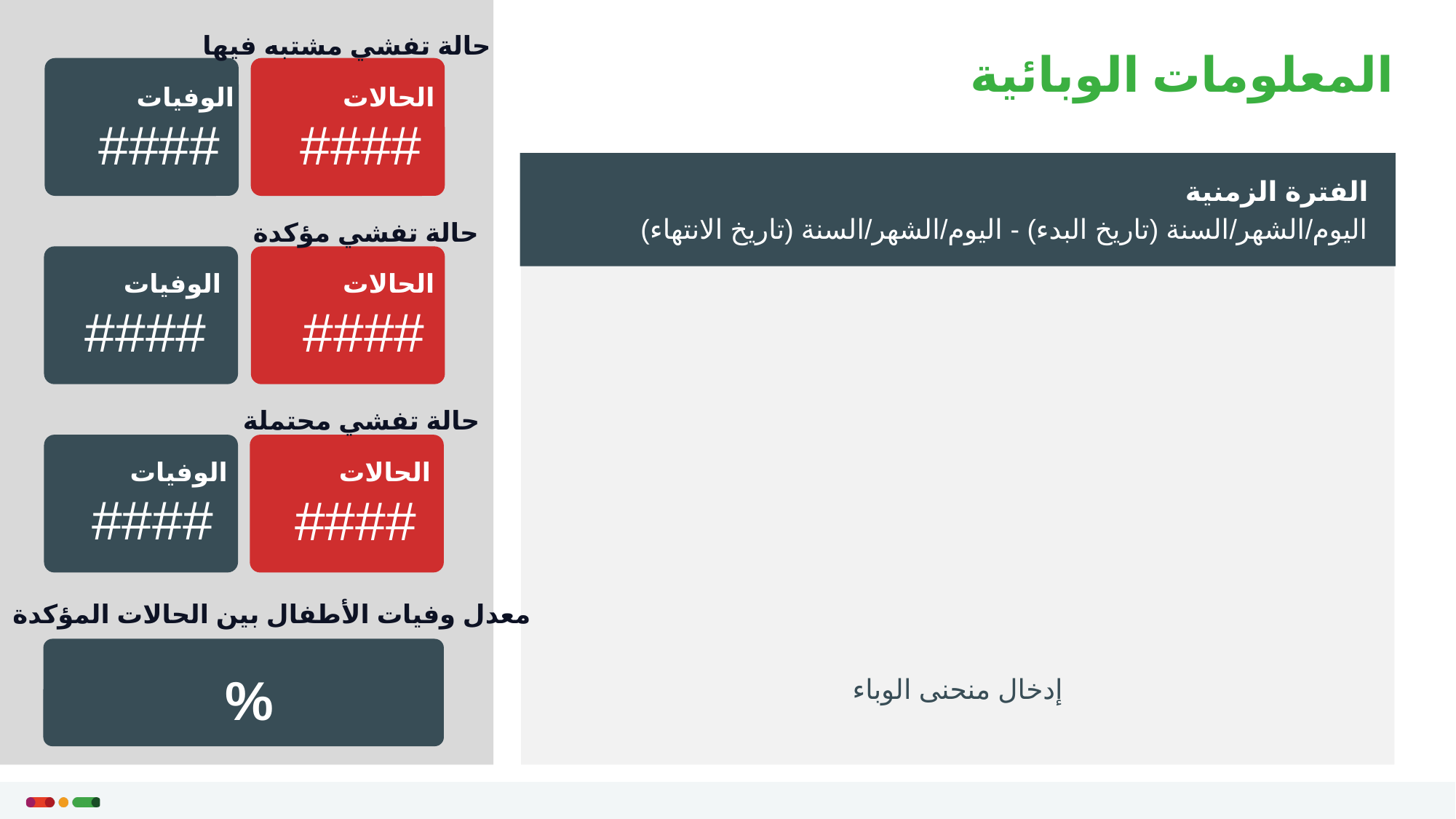

حالة تفشي مشتبه فيها
# المعلومات الوبائية

الوفيات
الحالات
####
####
الفترة الزمنية
اليوم/الشهر/السنة (تاريخ البدء) - اليوم/الشهر/السنة (تاريخ الانتهاء)
إدخال منحنى الوباء
حالة تفشي مؤكدة

الوفيات
الحالات
####
####
حالة تفشي محتملة

الوفيات
الحالات
####
####
معدل وفيات الأطفال بين الحالات المؤكدة

%